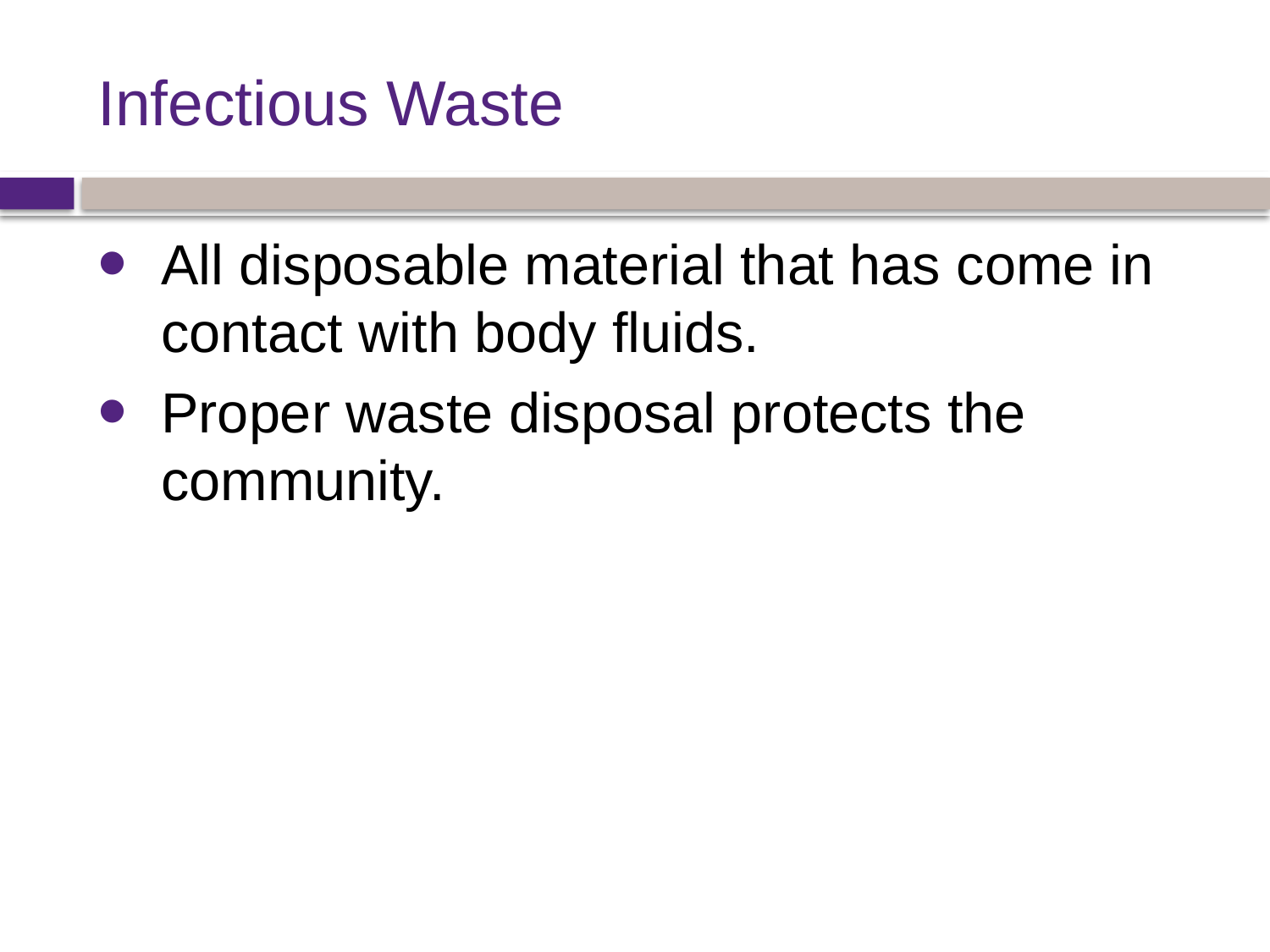

# Infectious Waste
All disposable material that has come in contact with body fluids.
Proper waste disposal protects the community.